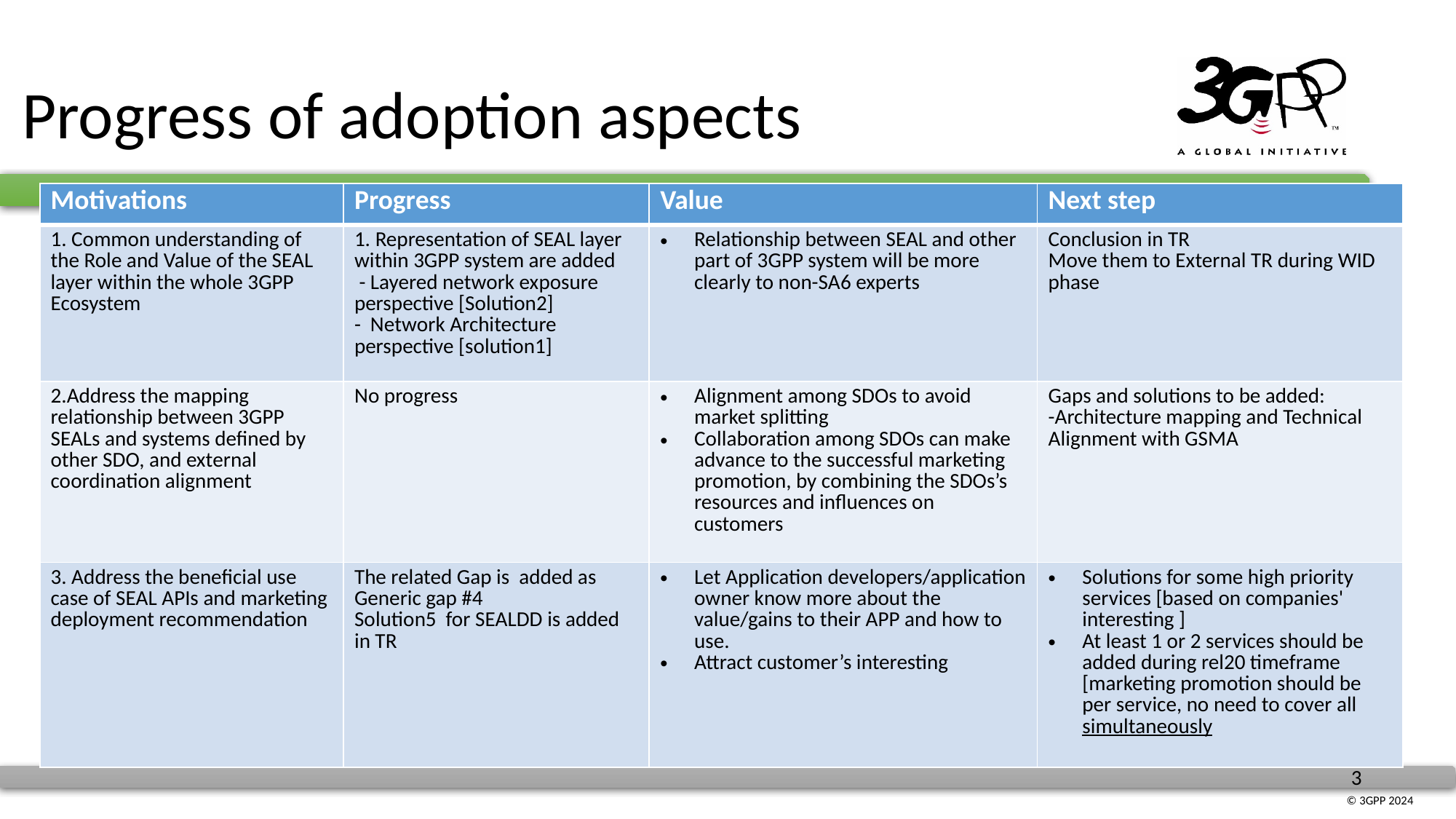

# Progress of adoption aspects
| Motivations | Progress | Value | Next step |
| --- | --- | --- | --- |
| 1. Common understanding of the Role and Value of the SEAL layer within the whole 3GPP Ecosystem | 1. Representation of SEAL layer within 3GPP system are added - Layered network exposure perspective [Solution2] - Network Architecture perspective [solution1] | Relationship between SEAL and other part of 3GPP system will be more clearly to non-SA6 experts | Conclusion in TR Move them to External TR during WID phase |
| 2.Address the mapping relationship between 3GPP SEALs and systems defined by other SDO, and external coordination alignment | No progress | Alignment among SDOs to avoid market splitting Collaboration among SDOs can make advance to the successful marketing promotion, by combining the SDOs’s resources and influences on customers | Gaps and solutions to be added: -Architecture mapping and Technical Alignment with GSMA |
| 3. Address the beneficial use case of SEAL APIs and marketing deployment recommendation | The related Gap is added as Generic gap #4 Solution5 for SEALDD is added in TR | Let Application developers/application owner know more about the value/gains to their APP and how to use. Attract customer’s interesting | Solutions for some high priority services [based on companies' interesting ] At least 1 or 2 services should be added during rel20 timeframe [marketing promotion should be per service, no need to cover all simultaneously |